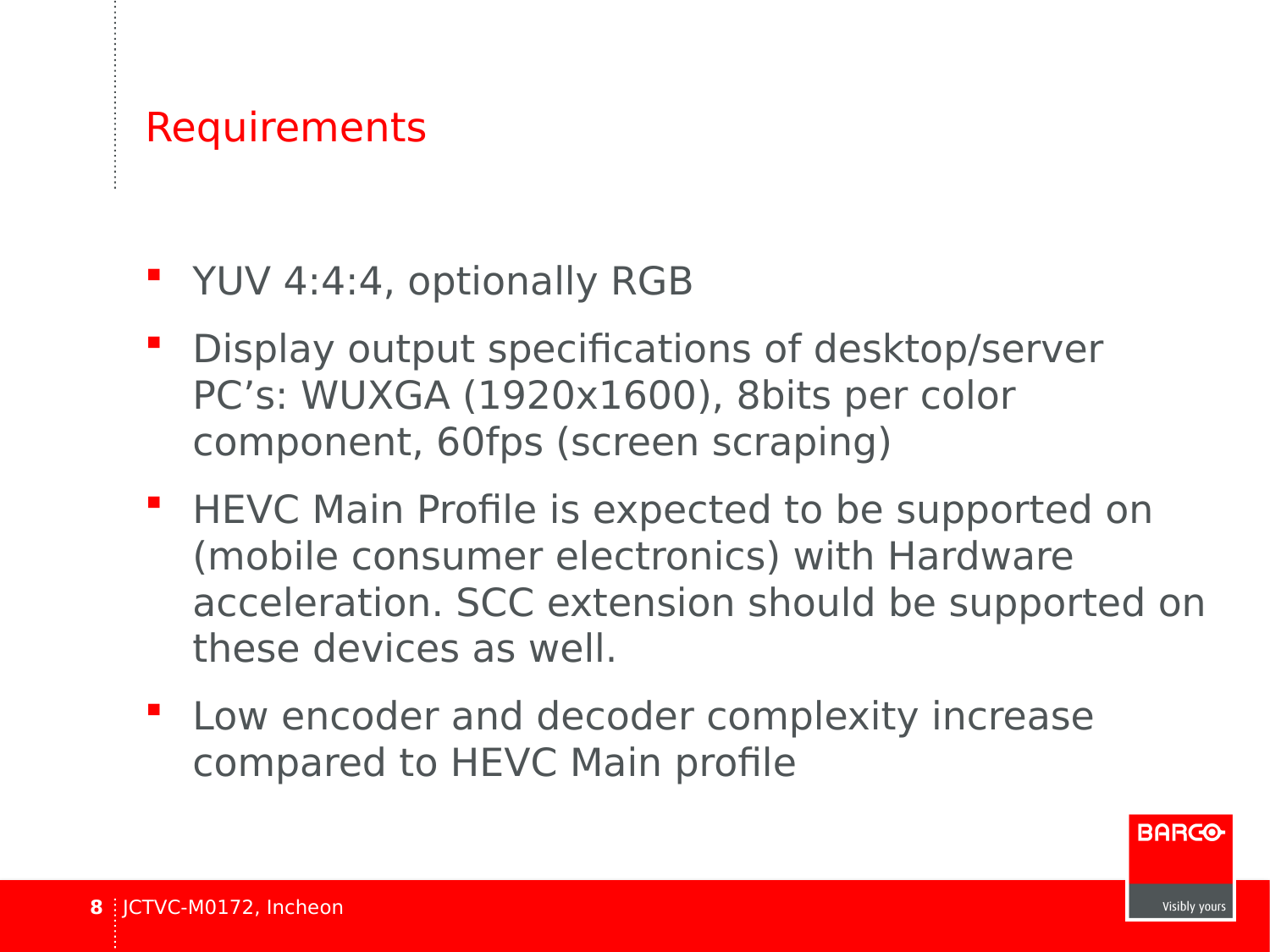

# Requirements
YUV 4:4:4, optionally RGB
Display output specifications of desktop/server PC’s: WUXGA (1920x1600), 8bits per color component, 60fps (screen scraping)
HEVC Main Profile is expected to be supported on (mobile consumer electronics) with Hardware acceleration. SCC extension should be supported on these devices as well.
Low encoder and decoder complexity increase compared to HEVC Main profile
8
JCTVC-M0172, Incheon